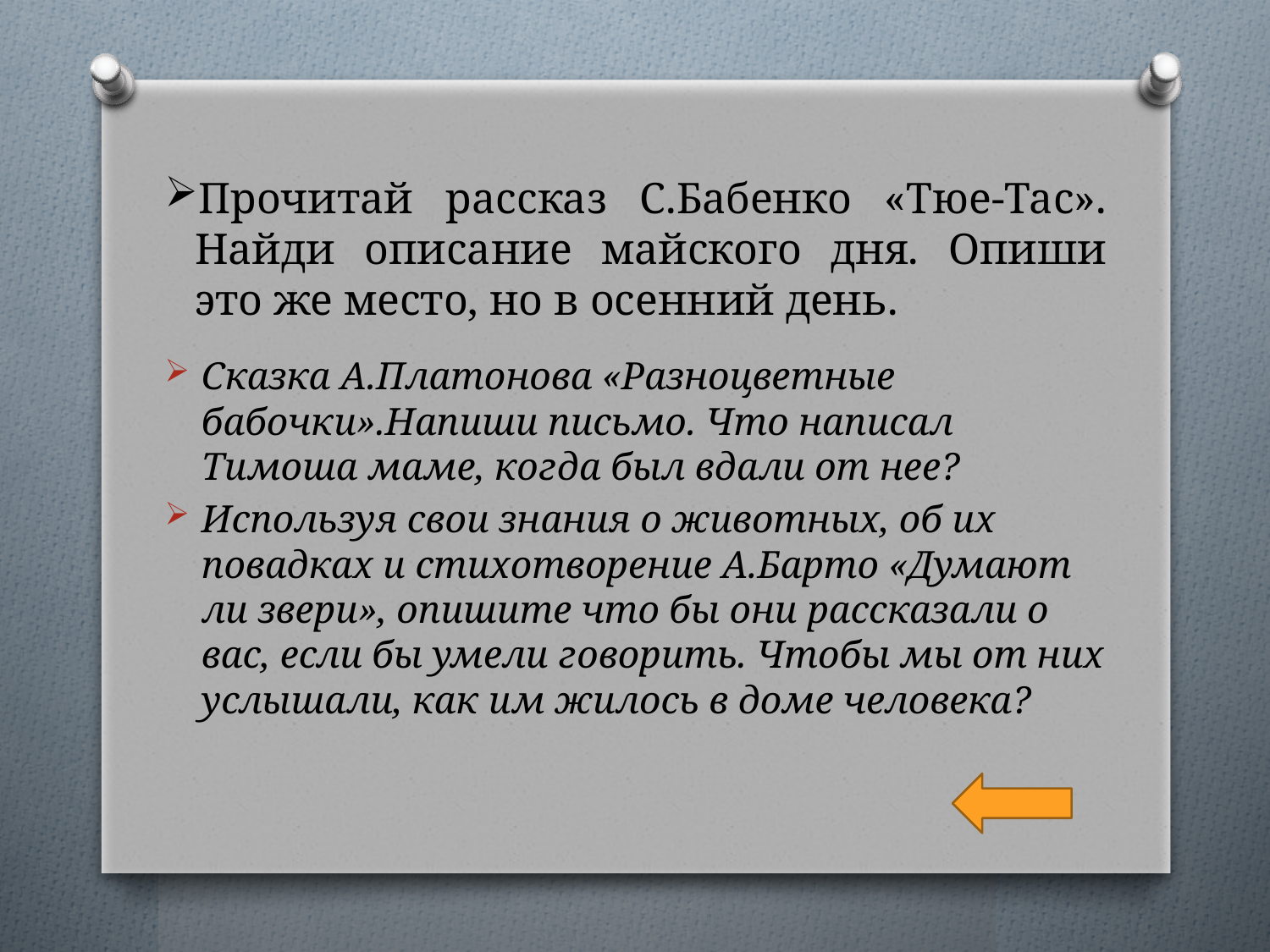

# Прочитай рассказ С.Бабенко «Тюе-Тас». Найди описание майского дня. Опиши это же место, но в осенний день.
Сказка А.Платонова «Разноцветные бабочки».Напиши письмо. Что написал Тимоша маме, когда был вдали от нее?
Используя свои знания о животных, об их повадках и стихотворение А.Барто «Думают ли звери», опишите что бы они рассказали о вас, если бы умели говорить. Чтобы мы от них услышали, как им жилось в доме человека?